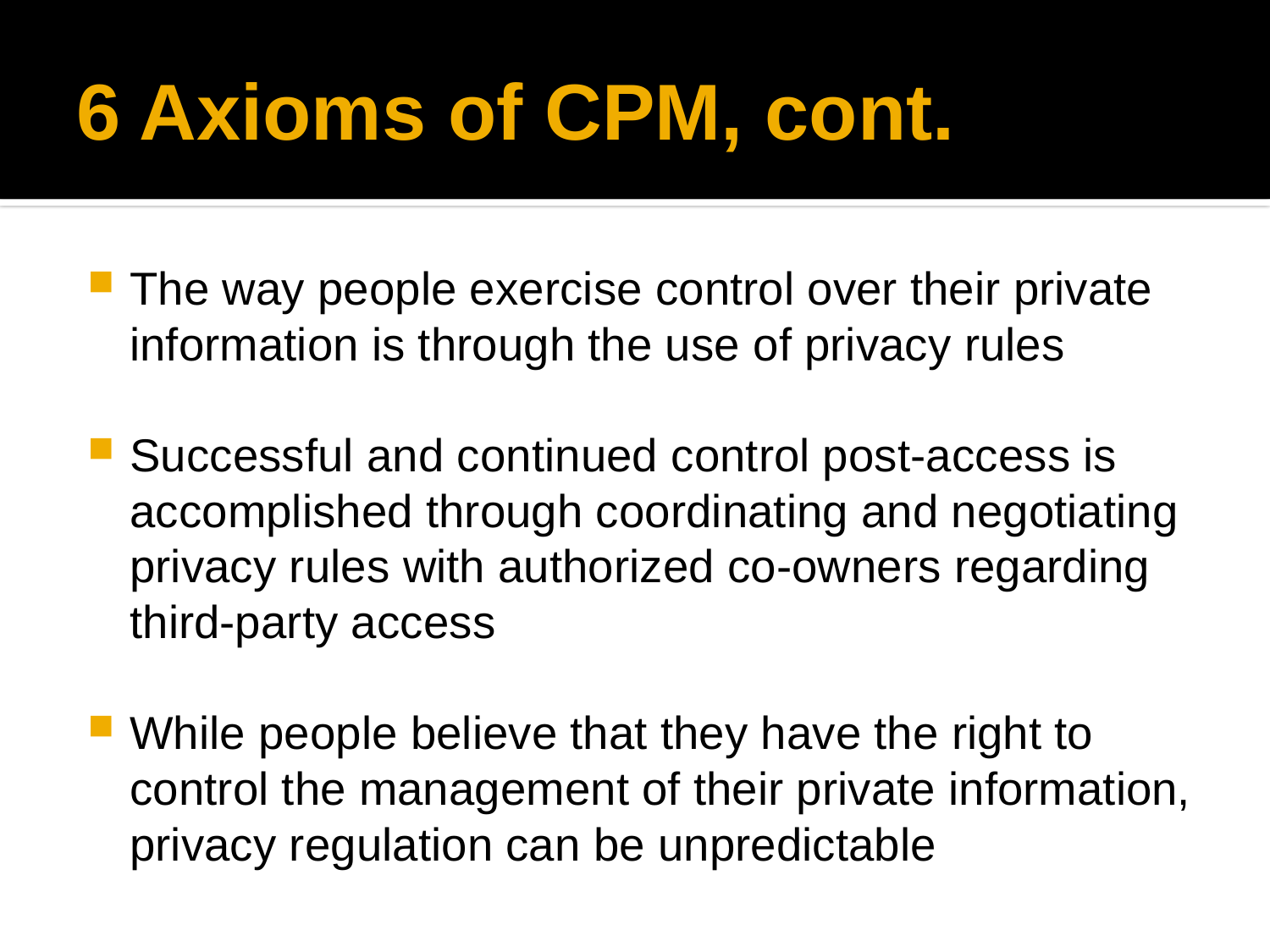

# 6 Axioms of CPM, cont.
The way people exercise control over their private information is through the use of privacy rules

Successful and continued control post-access is accomplished through coordinating and negotiating privacy rules with authorized co-owners regarding third-party access

While people believe that they have the right to control the management of their private information, privacy regulation can be unpredictable